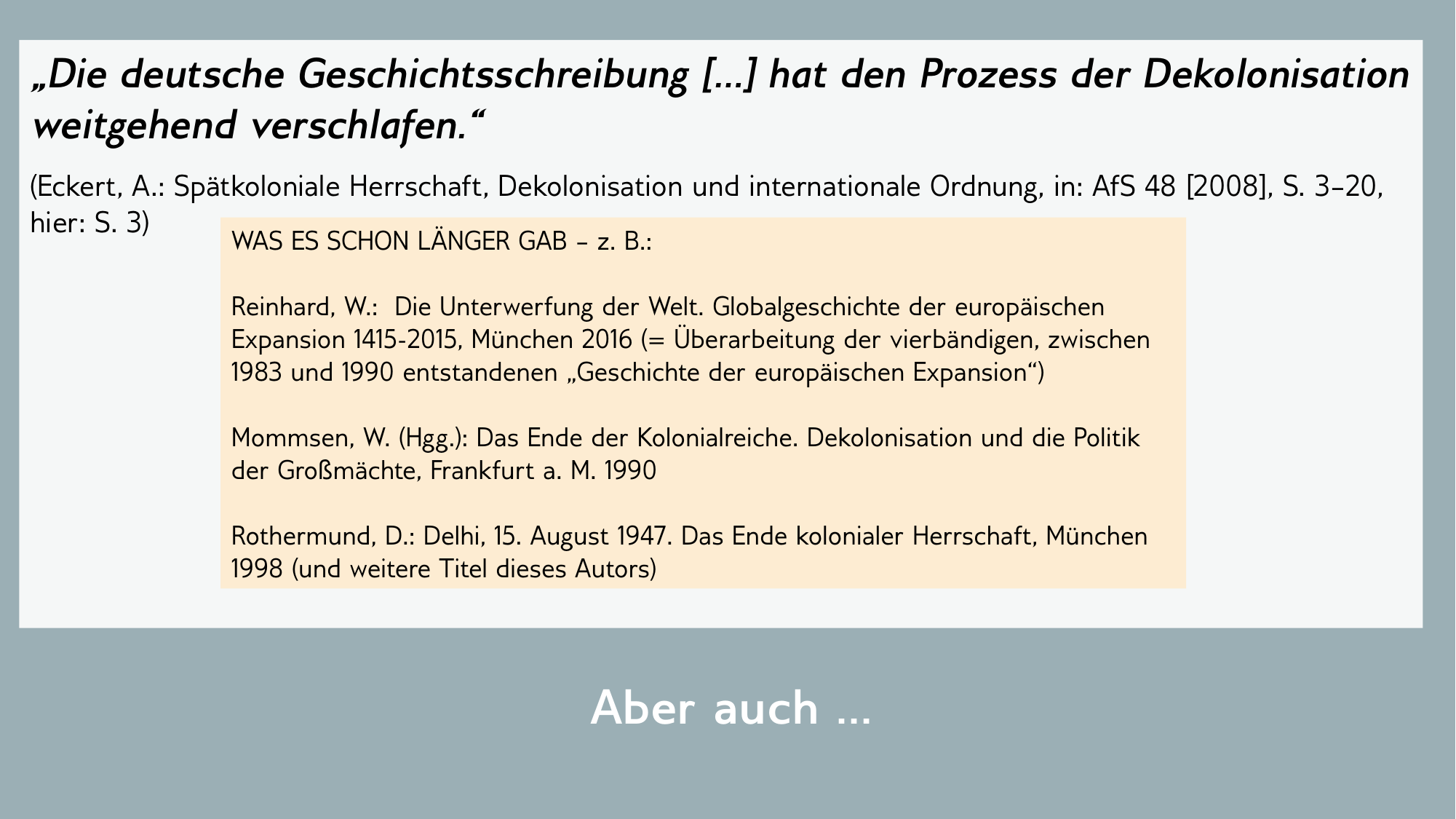

„Die deutsche Geschichtsschreibung […] hat den Prozess der Dekolonisation weitgehend verschlafen.“
(Eckert, A.: Spätkoloniale Herrschaft, Dekolonisation und internationale Ordnung, in: AfS 48 [2008], S. 3–20, hier: S. 3)

WAS ES SCHON LÄNGER GAB – z. B.:

Reinhard, W.:  Die Unterwerfung der Welt. Globalgeschichte der europäischen Expansion 1415-2015, München 2016 (= Überarbeitung der vierbändigen, zwischen 1983 und 1990 entstandenen „Geschichte der europäischen Expansion“)

Mommsen, W. (Hgg.): Das Ende der Kolonialreiche. Dekolonisation und die Politik der Großmächte, Frankfurt a. M. 1990

Rothermund, D.: Delhi, 15. August 1947. Das Ende kolonialer Herrschaft, München 1998 (und weitere Titel dieses Autors)

Aber auch …